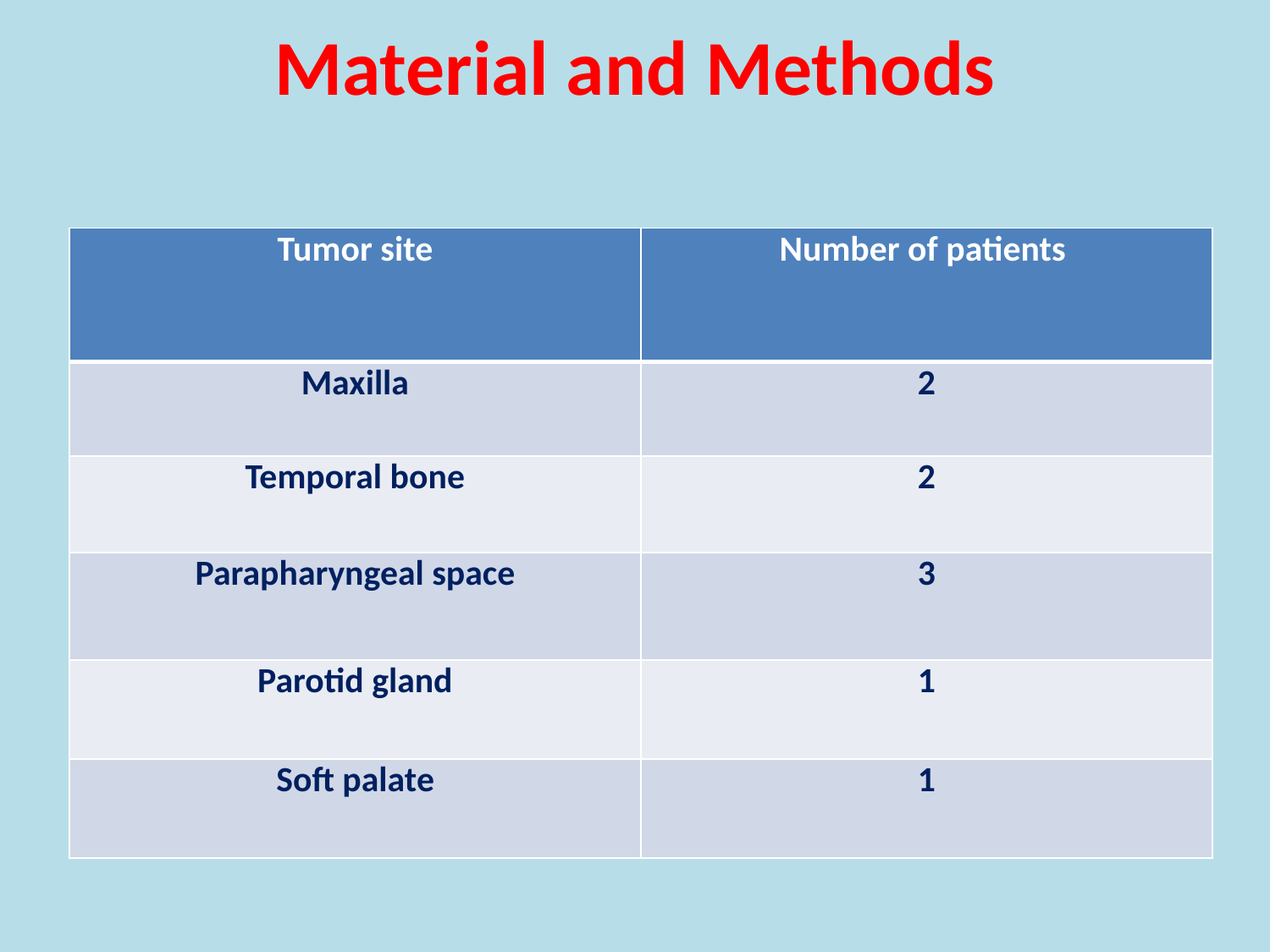

# Material and Methods
| Tumor site | Number of patients |
| --- | --- |
| Maxilla | 2 |
| Temporal bone | 2 |
| Parapharyngeal space | 3 |
| Parotid gland | 1 |
| Soft palate | 1 |